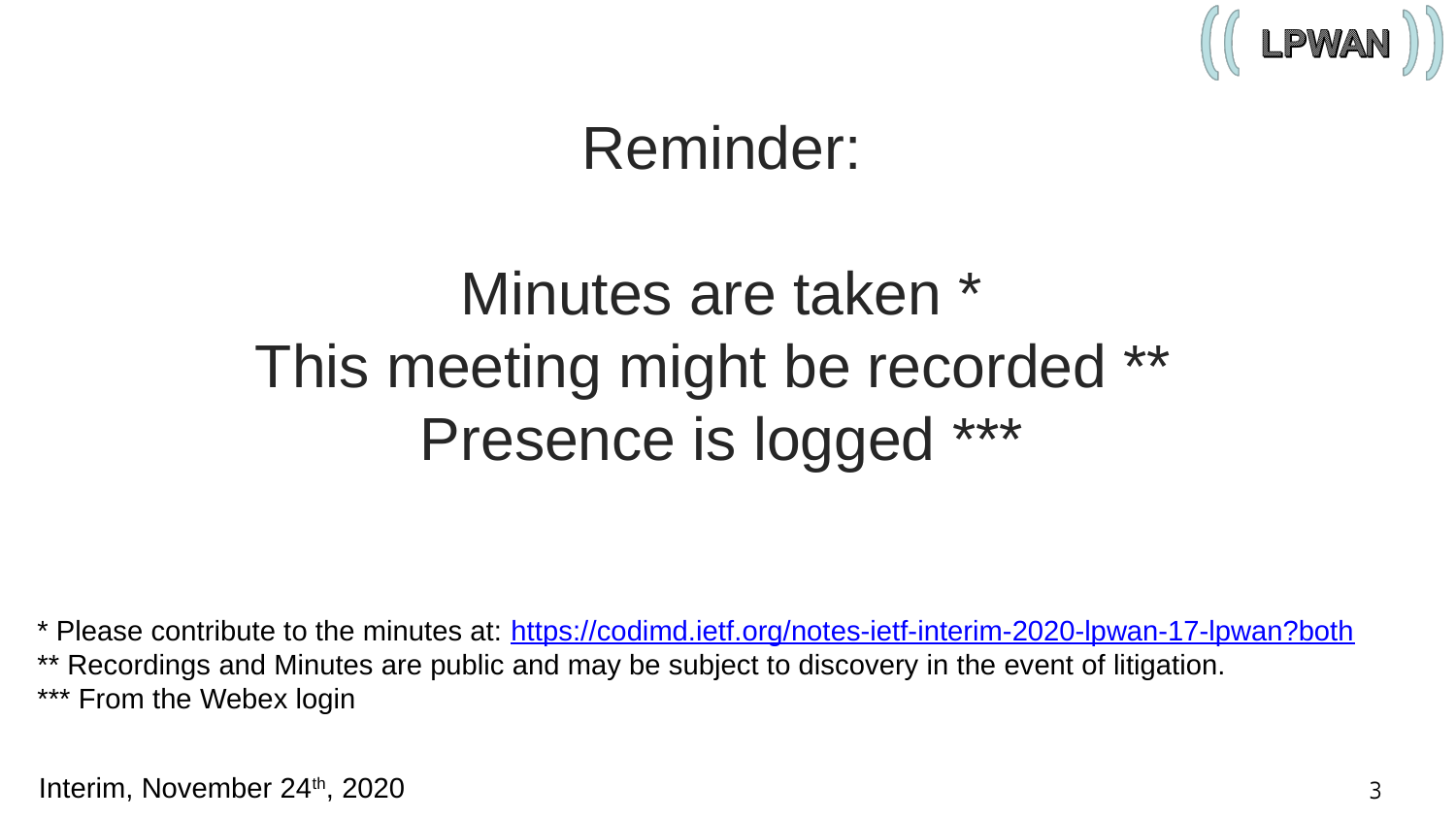

Reminder:
Minutes are taken *
This meeting might be recorded **
Presence is logged ***
* Please contribute to the minutes at: https://codimd.ietf.org/notes-ietf-interim-2020-lpwan-17-lpwan?both
** Recordings and Minutes are public and may be subject to discovery in the event of litigation.
*** From the Webex login
3